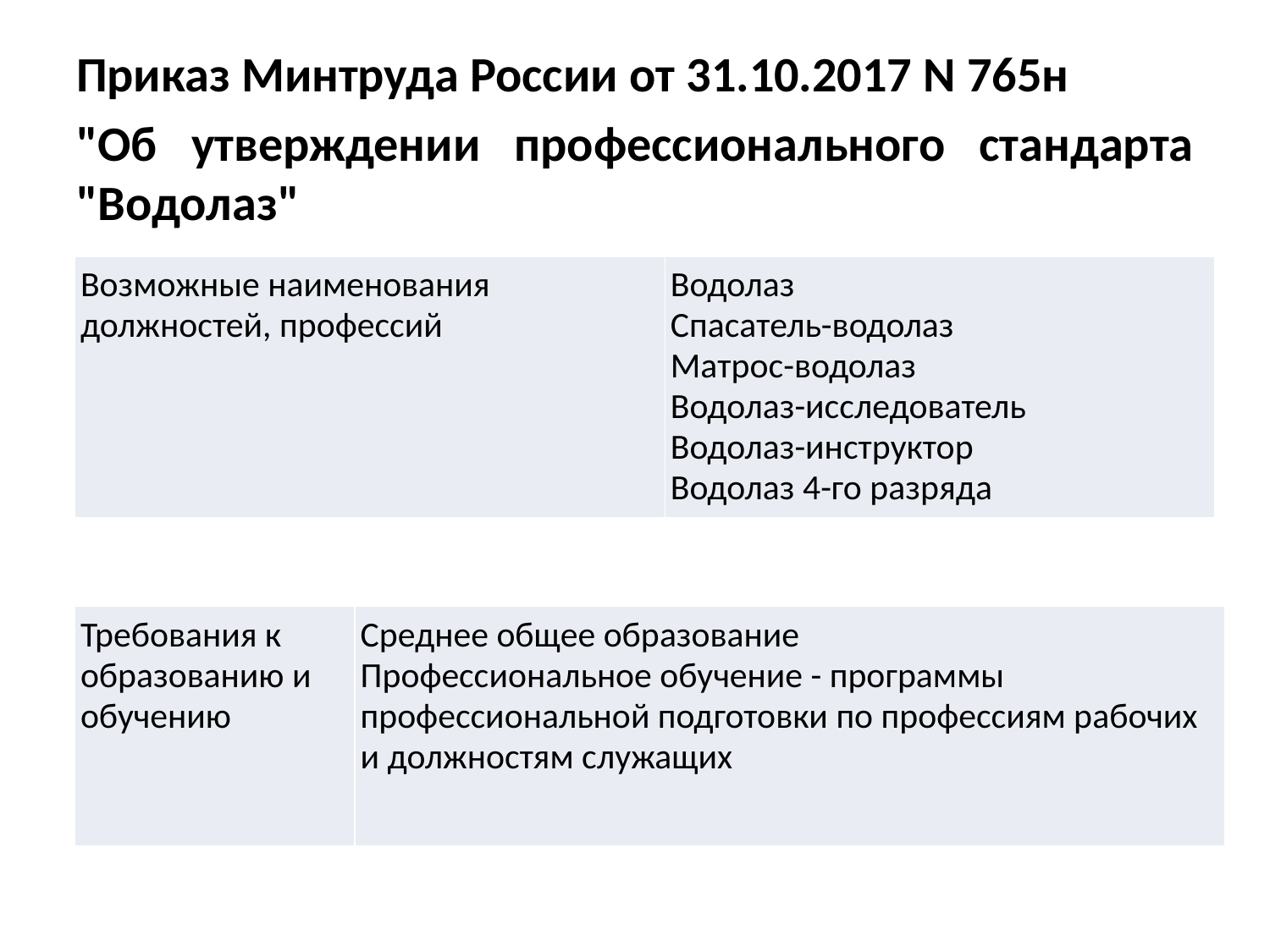

Приказ Минтруда России от 31.10.2017 N 765н
"Об утверждении профессионального стандарта "Водолаз"

| Возможные наименования должностей, профессий | Водолаз Спасатель-водолаз Матрос-водолаз Водолаз-исследователь Водолаз-инструктор Водолаз 4-го разряда |
| --- | --- |

| Требования к образованию и обучению | Среднее общее образование Профессиональное обучение - программы профессиональной подготовки по профессиям рабочих и должностям служащих |
| --- | --- |